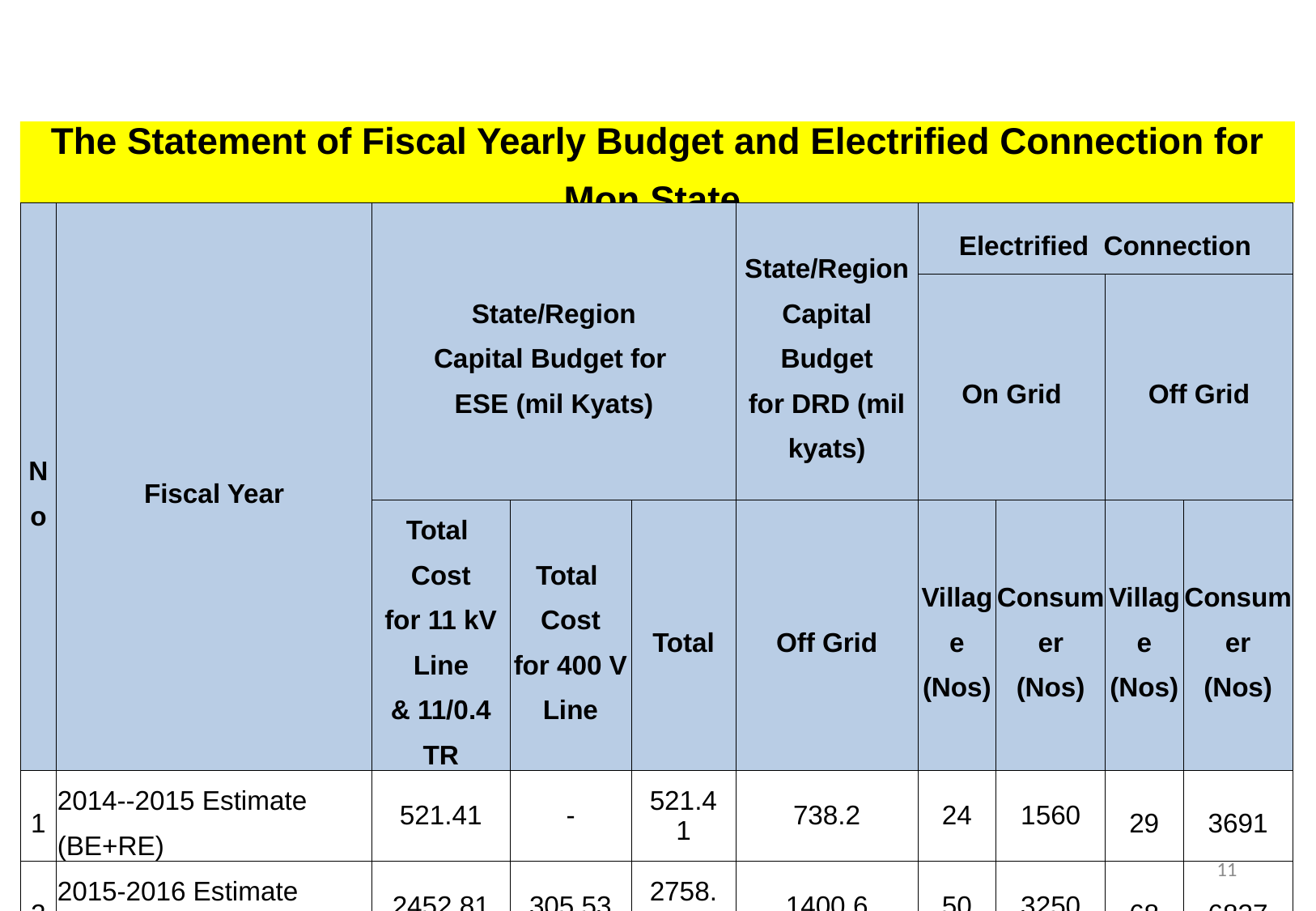

# The Statement of Fiscal Yearly Budget and Electrified Connection for Mon State
| No | Fiscal Year | State/Region Capital Budget for ESE (mil Kyats) |  |  | State/Region Capital Budget for DRD (mil kyats) | Electrified Connection |  |  |  |
| --- | --- | --- | --- | --- | --- | --- | --- | --- | --- |
|  |  |  |  |  |  | On Grid |  | Off Grid |  |
|  |  | Total Cost for 11 kV Line & 11/0.4 TR | Total Cost for 400 V Line | Total | Off Grid | Village (Nos) | Consumer (Nos) | Village (Nos) | Consumer (Nos) |
| 1 | 2014--2015 Estimate (BE+RE) | 521.41 | - | 521.41 | 738.2 | 24 | 1560 | 29 | 3691 |
| 2 | 2015-2016 Estimate (BE+RE) | 2452.81 | 305.53 | 2758.35 | 1400.6 | 50 | 3250 | 68 | 6837 |
| 3 | 2016-2017 Budget Estimate (BE) | 1814.46 | 138.8 | 1953.26 | 6768.0 | 21 | 1365 | 173 | 22560 |
| Grand Total |  | 4788.68 | 444.33 | 5233.02 | 8906.8 | 95 | 6175 | 270 | 33088 |
11